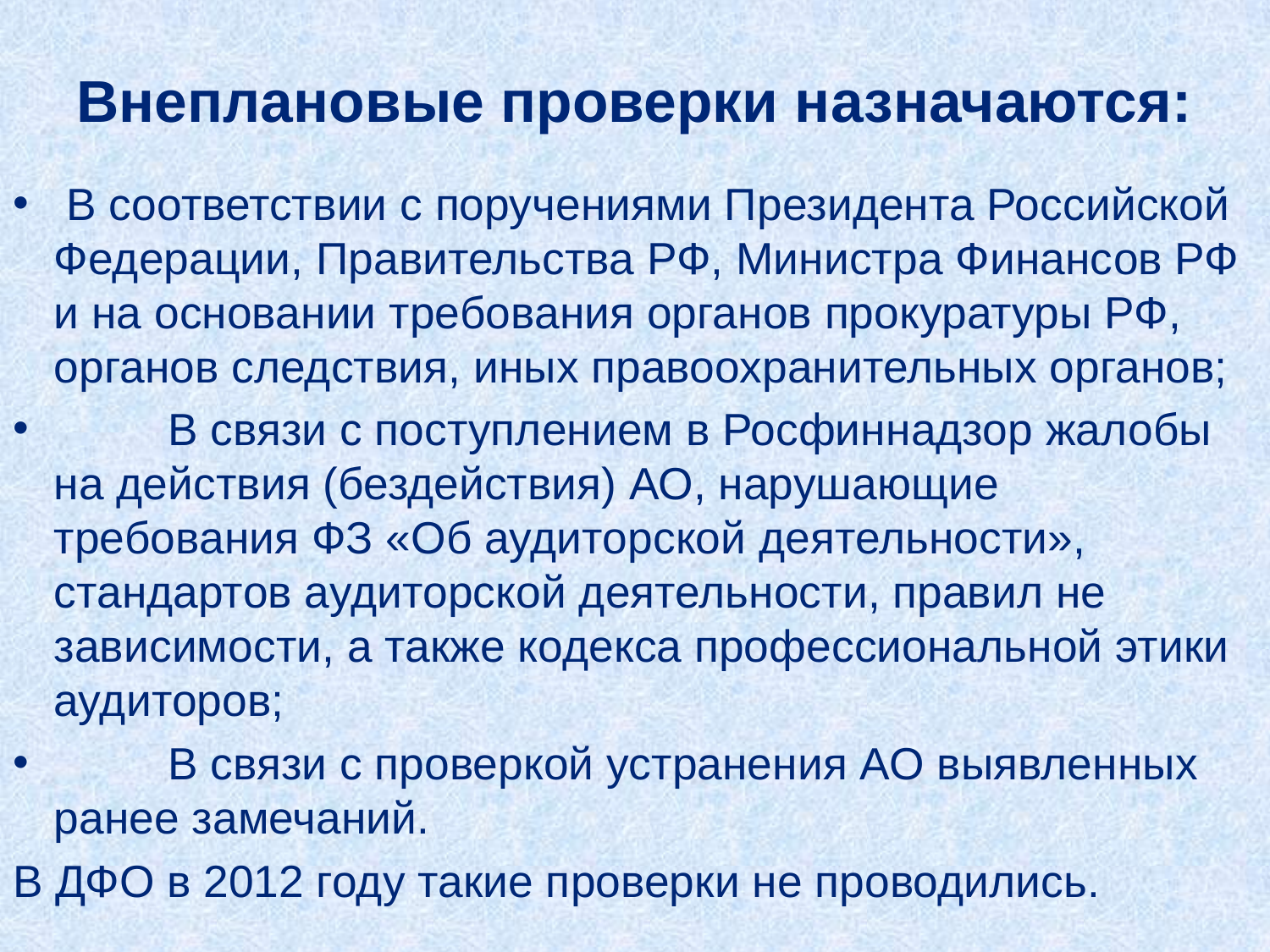

# Внеплановые проверки назначаются:
 В соответствии с поручениями Президента Российской Федерации, Правительства РФ, Министра Финансов РФ и на основании требования органов прокуратуры РФ, органов следствия, иных правоохранительных органов;
	 В связи с поступлением в Росфиннадзор жалобы на действия (бездействия) АО, нарушающие требования ФЗ «Об аудиторской деятельности», стандартов аудиторской деятельности, правил не зависимости, а также кодекса профессиональной этики аудиторов;
	 В связи с проверкой устранения АО выявленных ранее замечаний.
В ДФО в 2012 году такие проверки не проводились.